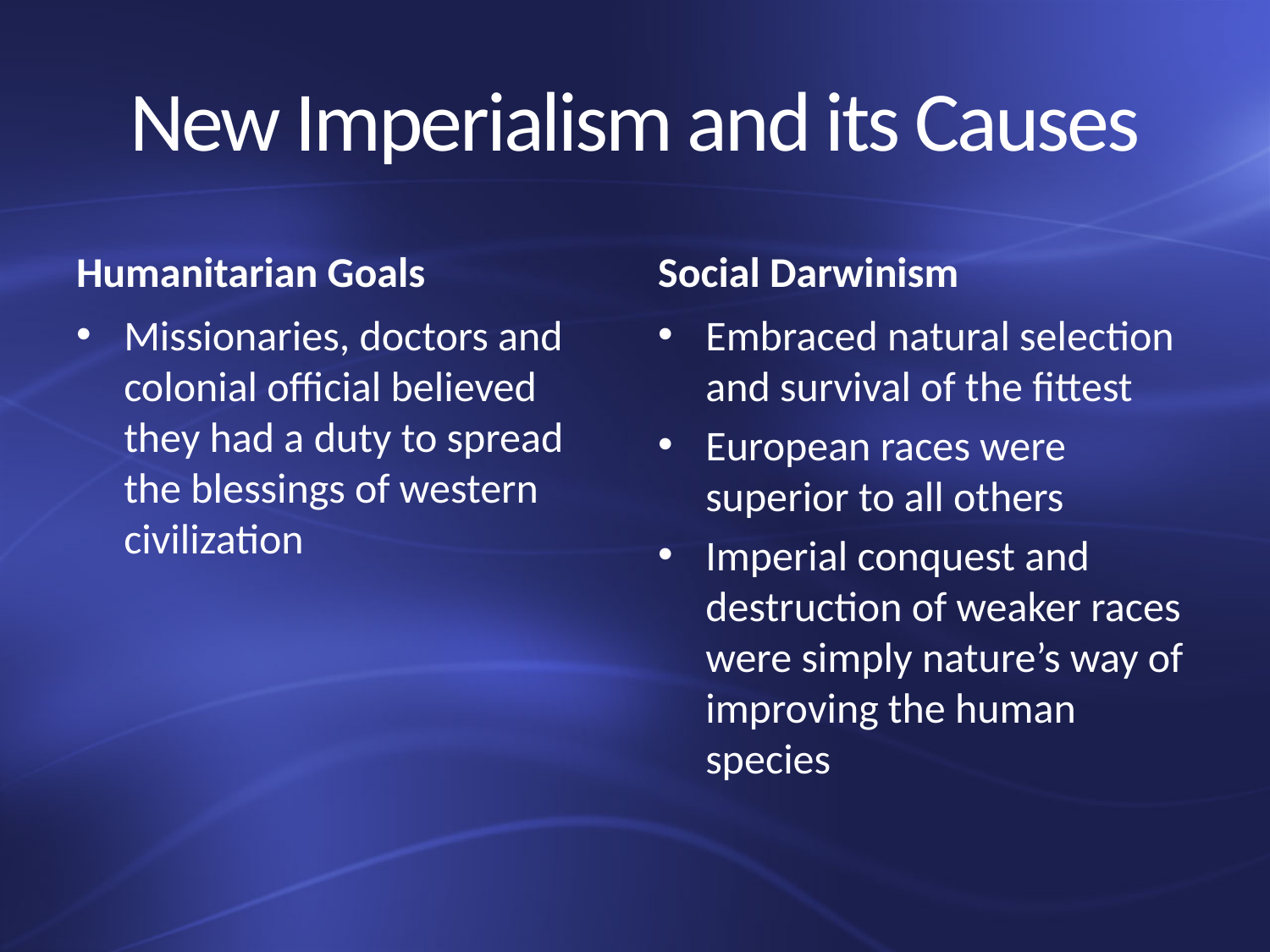

# New Imperialism and its Causes
Humanitarian Goals
Social Darwinism
Missionaries, doctors and colonial official believed they had a duty to spread the blessings of western civilization
Embraced natural selection and survival of the fittest
European races were superior to all others
Imperial conquest and destruction of weaker races were simply nature’s way of improving the human species